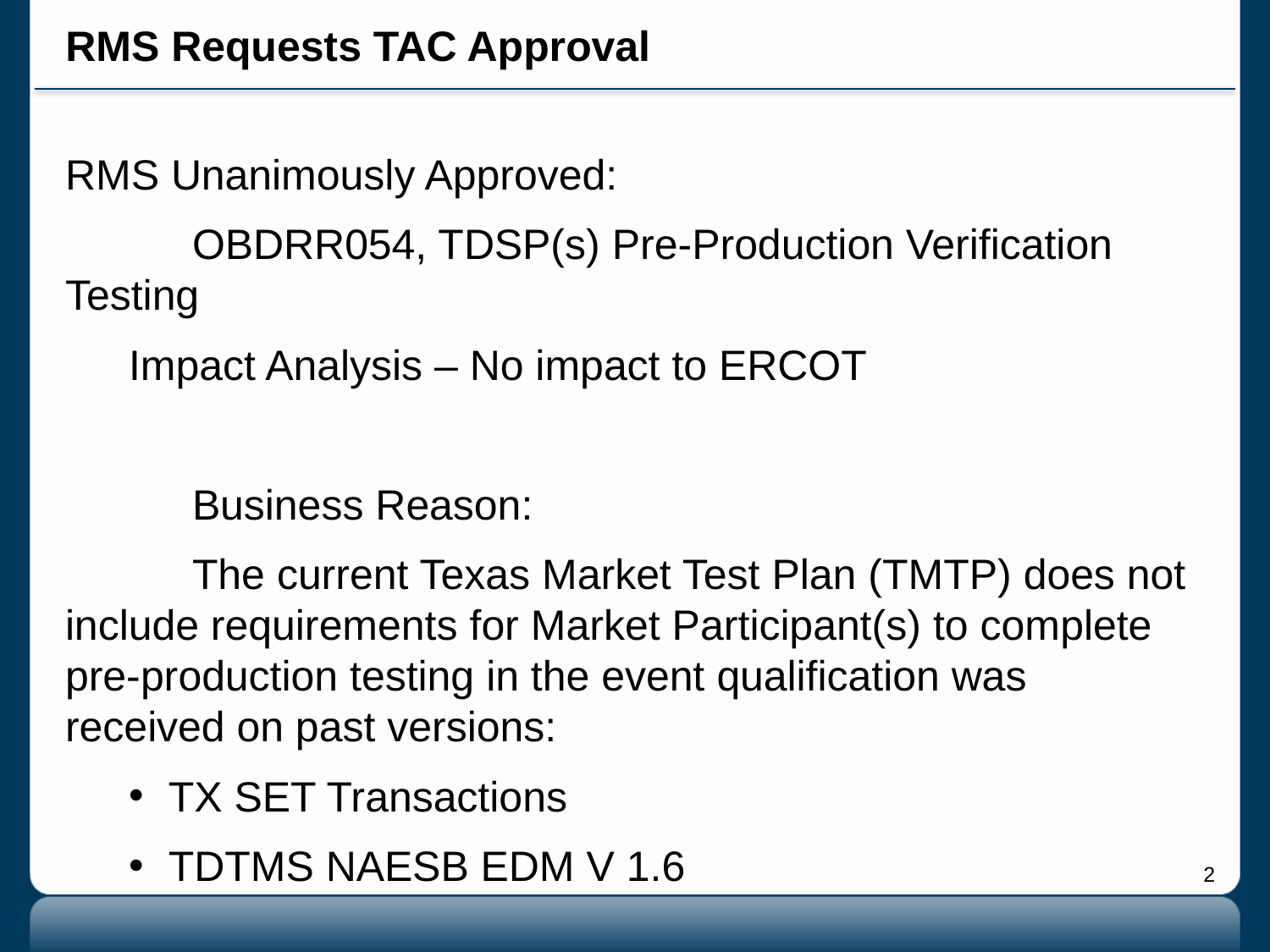

# RMS Requests TAC Approval

RMS Unanimously Approved:
	OBDRR054, TDSP(s) Pre-Production Verification Testing
Impact Analysis – No impact to ERCOT

	Business Reason:
	The current Texas Market Test Plan (TMTP) does not 	include requirements for Market Participant(s) to complete 	pre-production testing in the event qualification was 	received on past versions:
TX SET Transactions
TDTMS NAESB EDM V 1.6